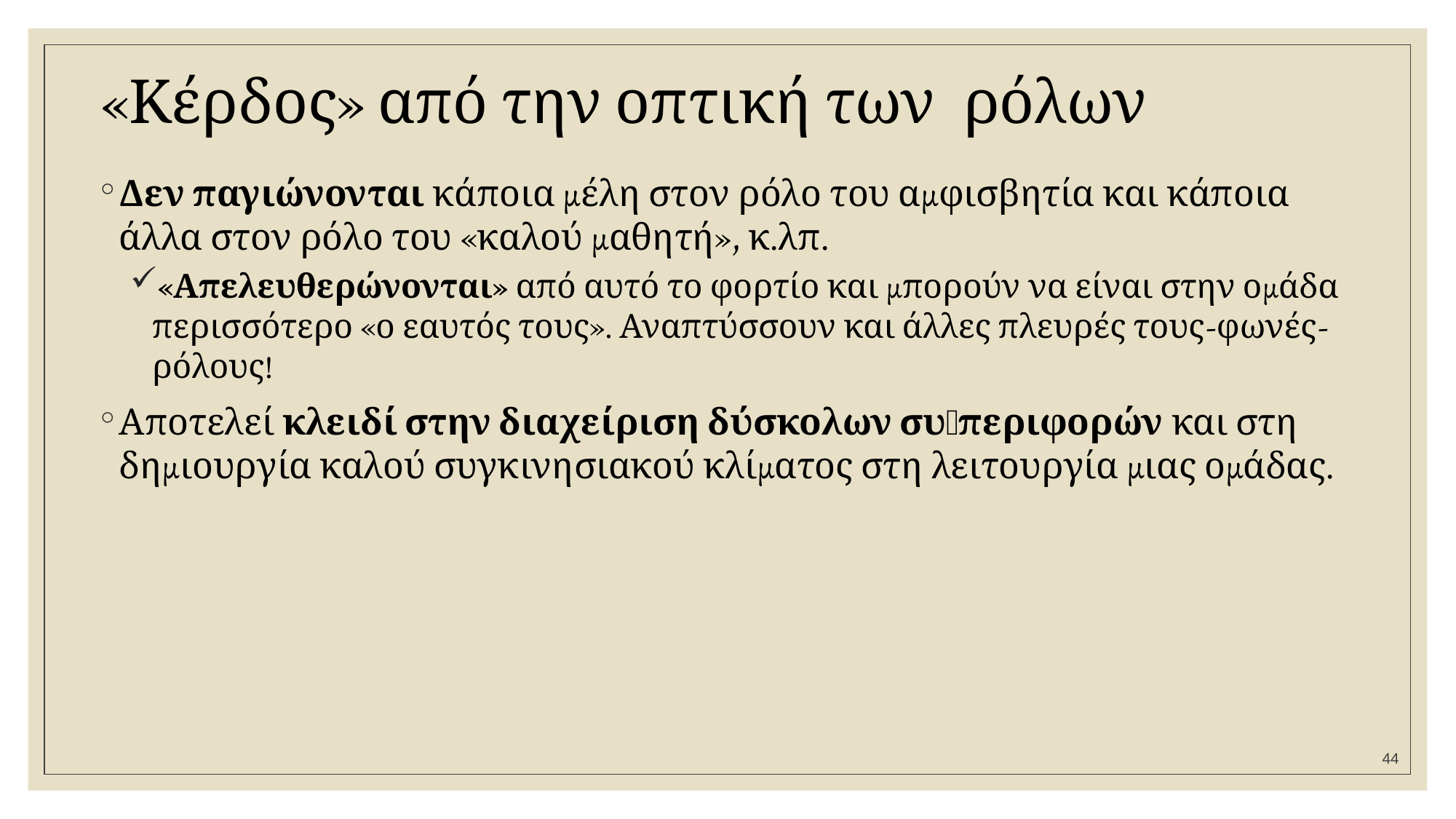

# «Κέρδος» από την οπτική των  ρόλων
Δεν παγιώνονται κάποια μέλη στον ρόλο του αμφισβητία και κάποια άλλα στον ρόλο του «καλού μαθητή», κ.λπ.
«Απελευθερώνονται» από αυτό το φορτίο και μπορούν να είναι στην ομάδα περισσότερο «ο εαυτός τους». Αναπτύσσουν και άλλες πλευρές τους-φωνές-ρόλους!
Αποτελεί κλειδί στην διαχείριση δύσκολων συμπεριφορών και στη δημιουργία καλού συγκινησιακού κλίματος στη λειτουργία μιας ομάδας.
44